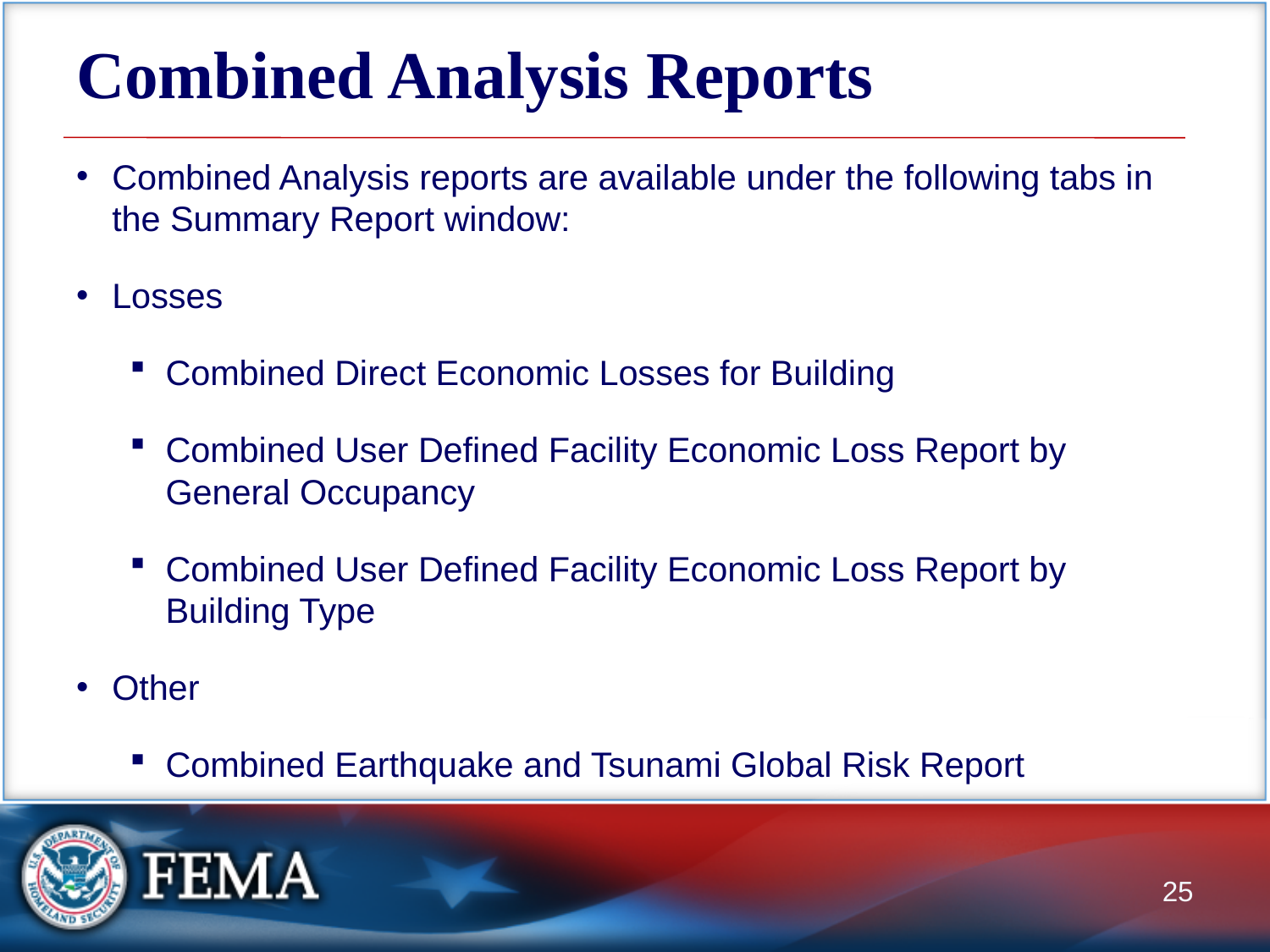

# Combined Analysis Reports
Combined Analysis reports are available under the following tabs in the Summary Report window:
Losses
Combined Direct Economic Losses for Building
Combined User Defined Facility Economic Loss Report by General Occupancy
Combined User Defined Facility Economic Loss Report by Building Type
Other
Combined Earthquake and Tsunami Global Risk Report
25